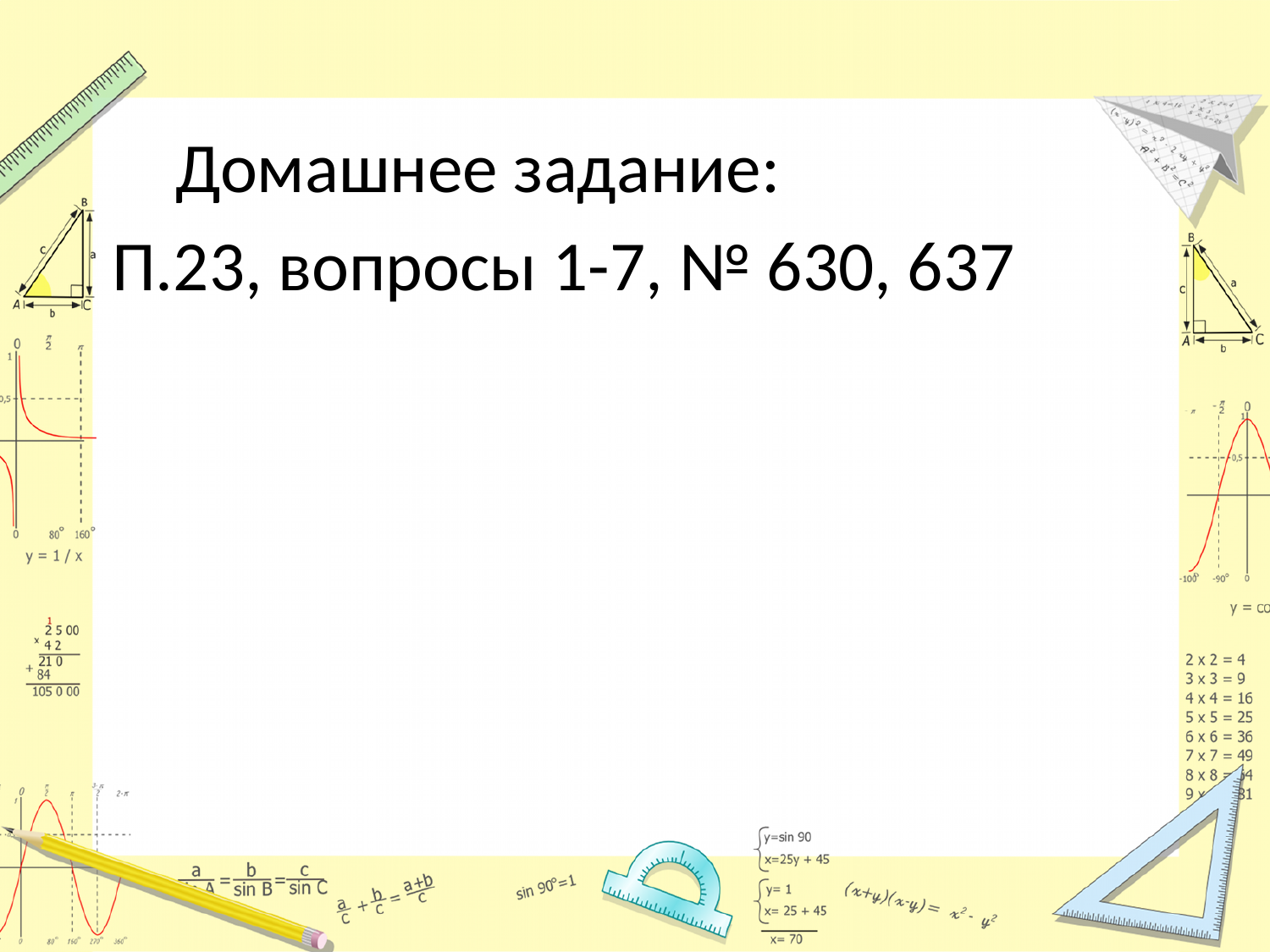

#
    Домашнее задание:
П.23, вопросы 1-7, № 630, 637